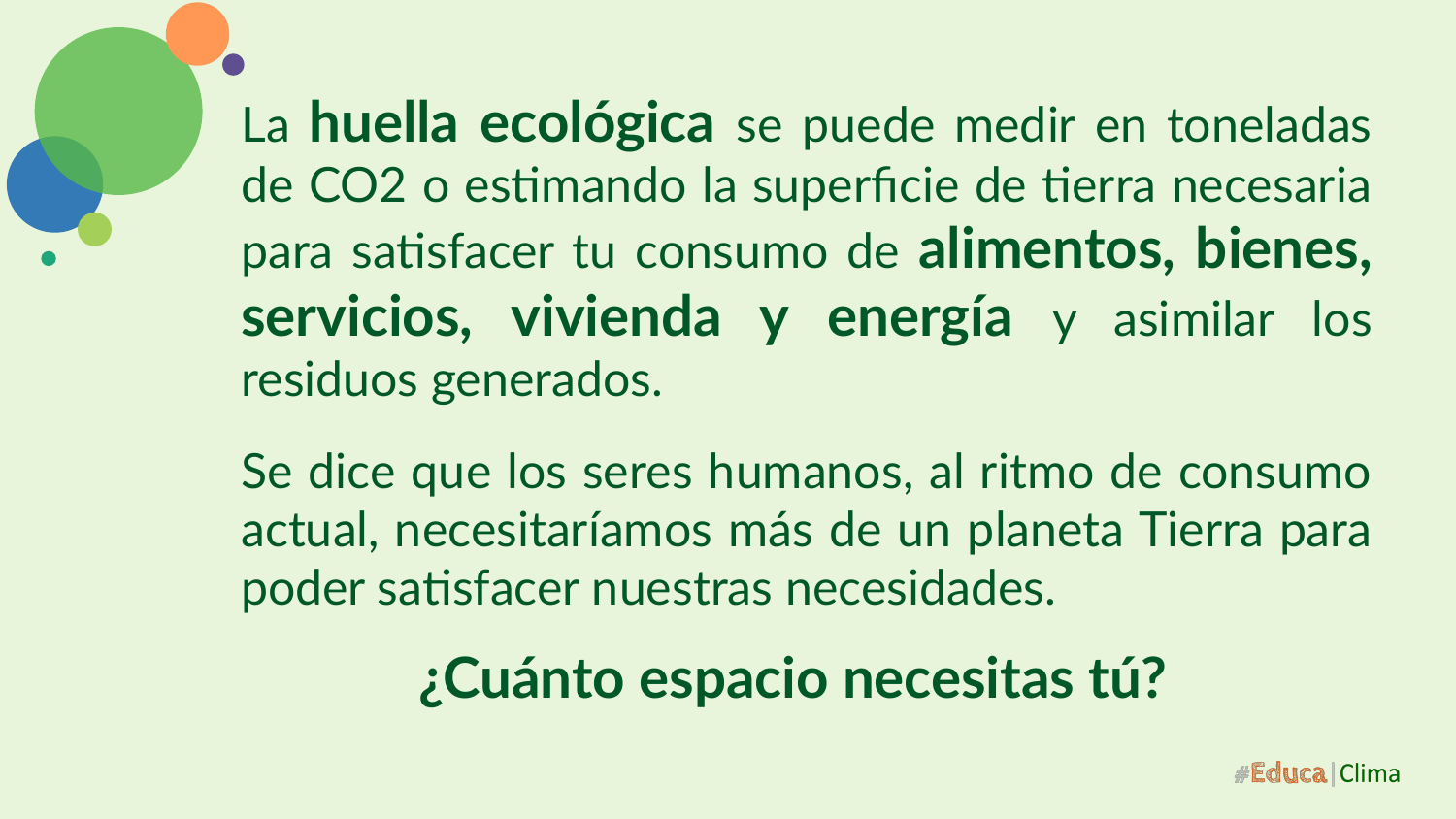

La huella ecológica se puede medir en toneladas de CO2 o estimando la superficie de tierra necesaria para satisfacer tu consumo de alimentos, bienes, servicios, vivienda y energía y asimilar los residuos generados.

Se dice que los seres humanos, al ritmo de consumo actual, necesitaríamos más de un planeta Tierra para poder satisfacer nuestras necesidades.

¿Cuánto espacio necesitas tú?